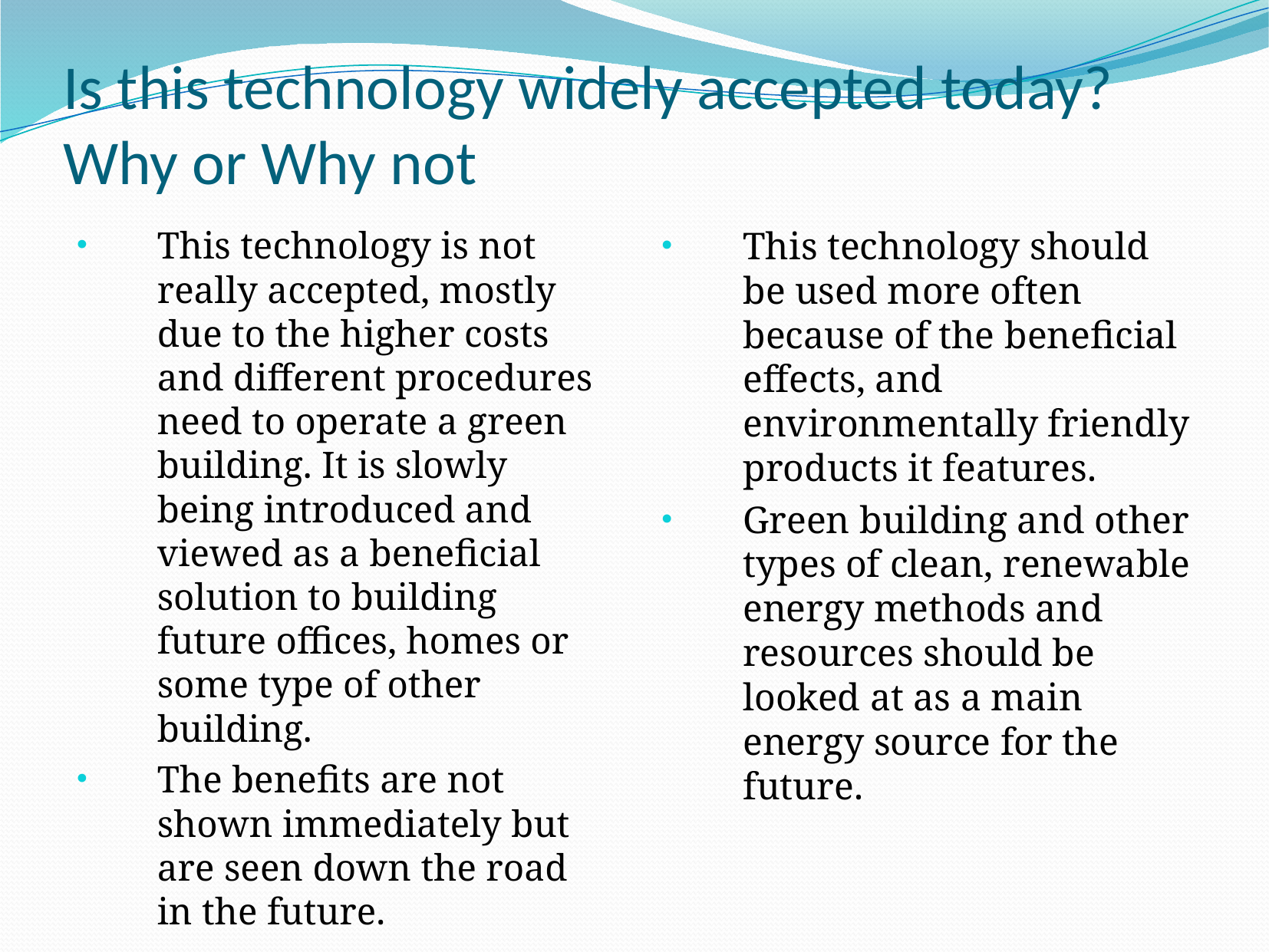

# Is this technology widely accepted today? Why or Why not
This technology is not really accepted, mostly due to the higher costs and different procedures need to operate a green building. It is slowly being introduced and viewed as a beneficial solution to building future offices, homes or some type of other building.
The benefits are not shown immediately but are seen down the road in the future.
This technology should be used more often because of the beneficial effects, and environmentally friendly products it features.
Green building and other types of clean, renewable energy methods and resources should be looked at as a main energy source for the future.